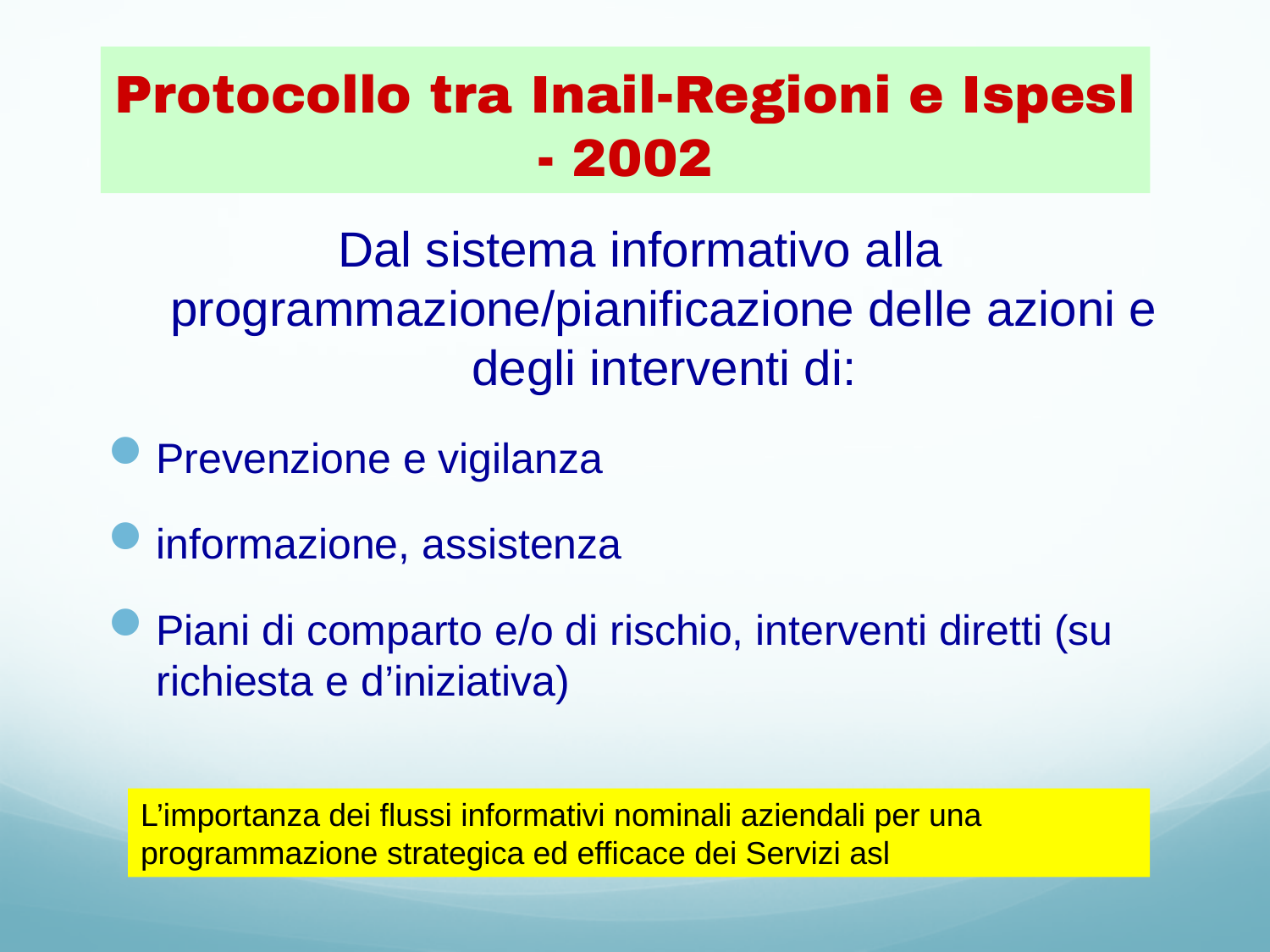

# Protocollo tra Inail-Regioni e Ispesl - 2002
Dal sistema informativo alla programmazione/pianificazione delle azioni e degli interventi di:
Prevenzione e vigilanza
informazione, assistenza
Piani di comparto e/o di rischio, interventi diretti (su richiesta e d’iniziativa)

L’importanza dei flussi informativi nominali aziendali per una programmazione strategica ed efficace dei Servizi asl